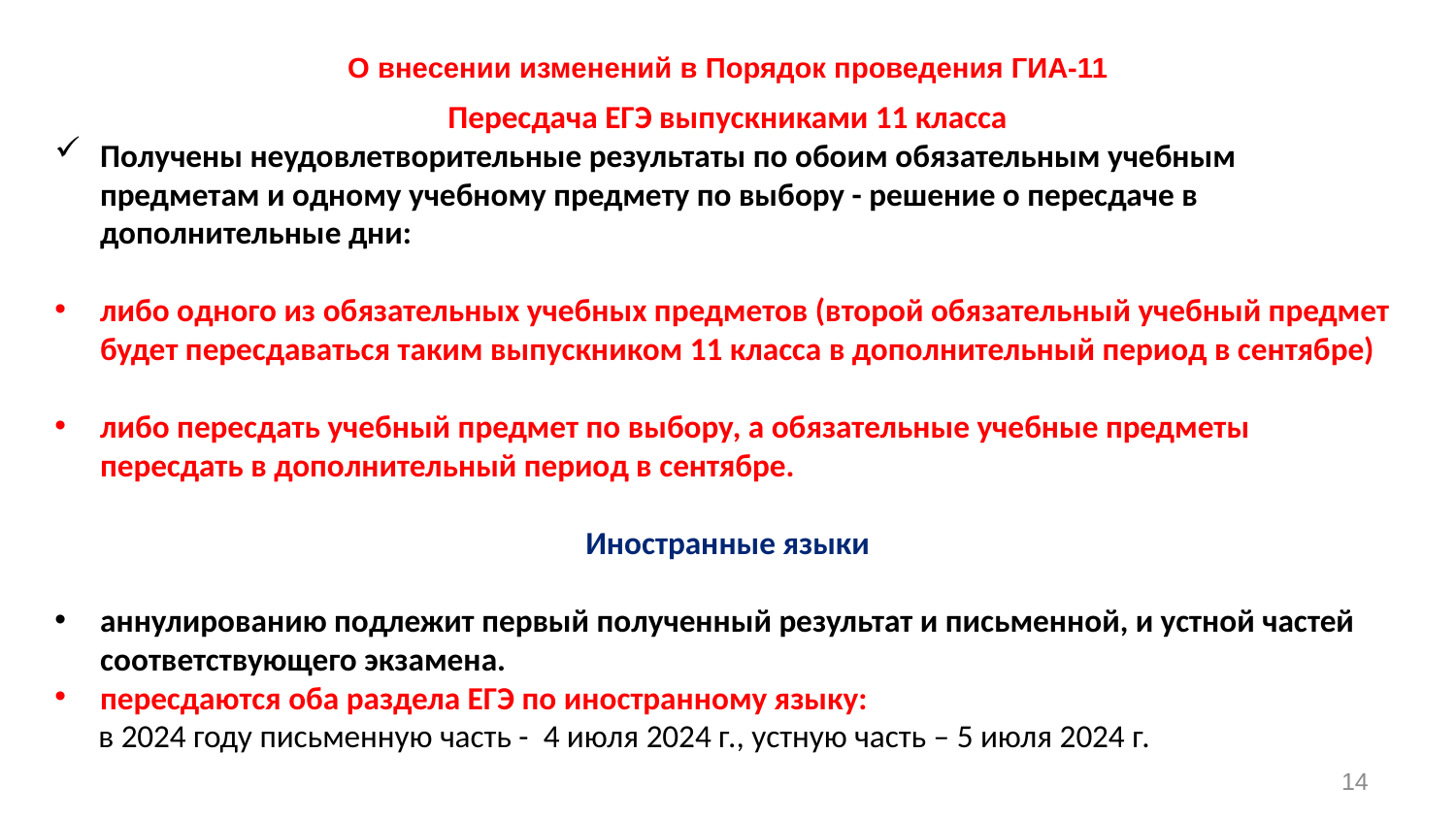

О внесении изменений в Порядок проведения ГИА-11
Пересдача ЕГЭ выпускниками 11 класса
Получены неудовлетворительные результаты по обоим обязательным учебным предметам и одному учебному предмету по выбору - решение о пересдаче в дополнительные дни:

либо одного из обязательных учебных предметов (второй обязательный учебный предмет будет пересдаваться таким выпускником 11 класса в дополнительный период в сентябре)

либо пересдать учебный предмет по выбору, а обязательные учебные предметы пересдать в дополнительный период в сентябре.

Иностранные языки

аннулированию подлежит первый полученный результат и письменной, и устной частей соответствующего экзамена.
пересдаются оба раздела ЕГЭ по иностранному языку:
      в 2024 году письменную часть -  4 июля 2024 г., устную часть – 5 июля 2024 г.

14